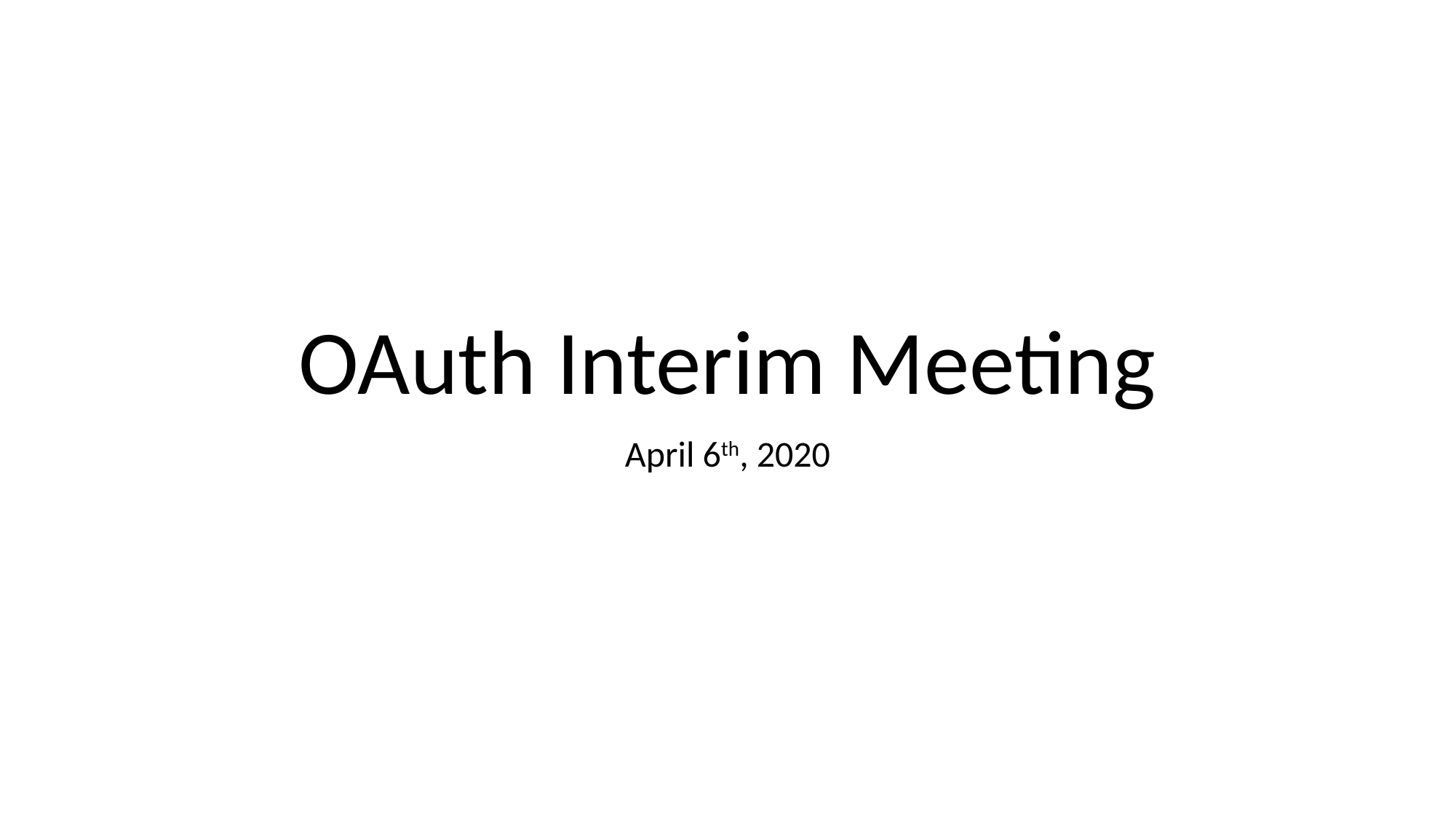

# OAuth Interim Meeting
April 6th, 2020